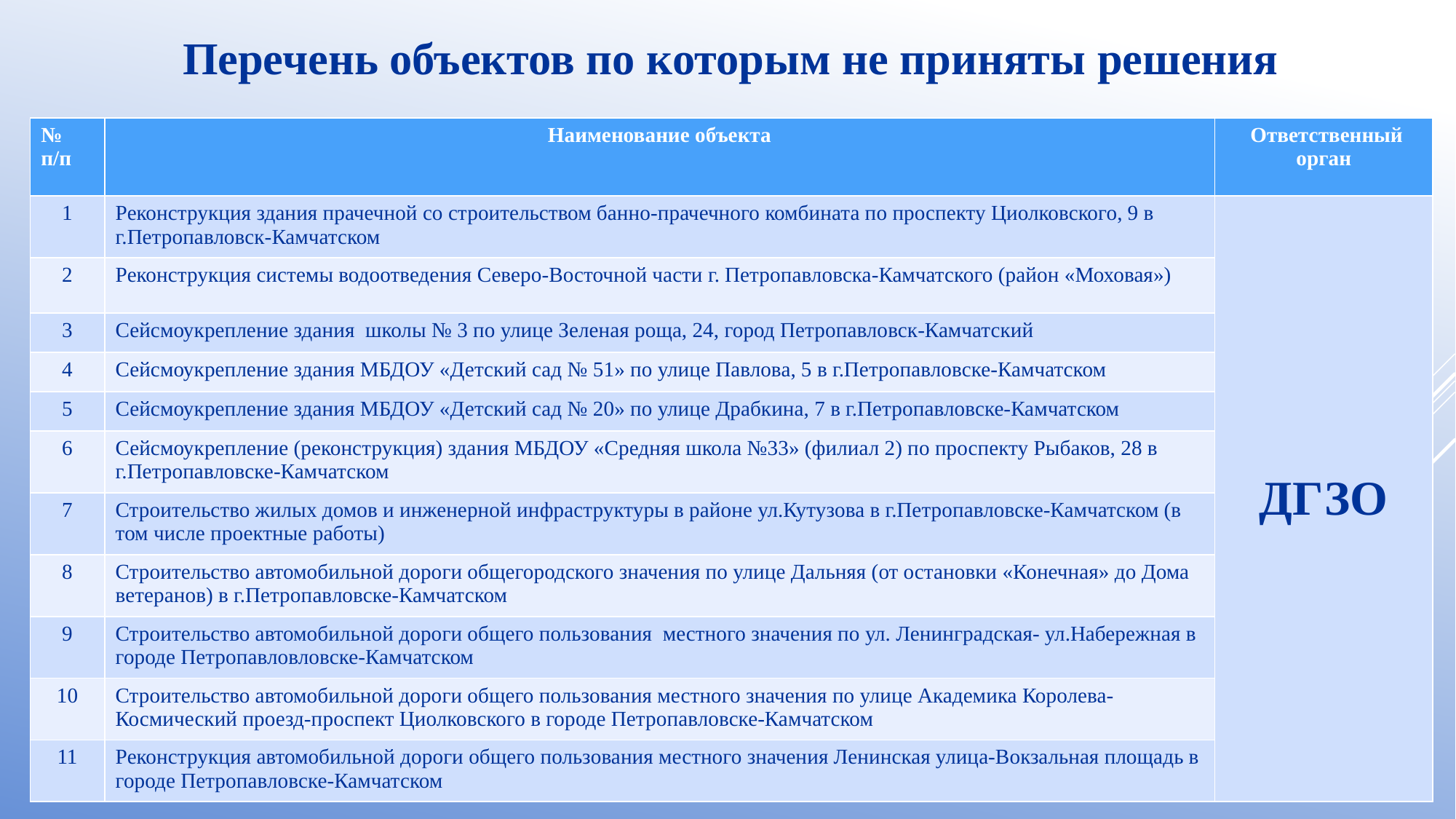

Перечень объектов по которым не приняты решения
| № п/п | Наименование объекта | Ответственный орган |
| --- | --- | --- |
| 1 | Реконструкция здания прачечной со строительством банно-прачечного комбината по проспекту Циолковского, 9 в г.Петропавловск-Камчатском | ДГЗО |
| 2 | Реконструкция системы водоотведения Северо-Восточной части г. Петропавловска-Камчатского (район «Моховая») |  |
| 3 | Сейсмоукрепление здания школы № 3 по улице Зеленая роща, 24, город Петропавловск-Камчатский |  |
| 4 | Сейсмоукрепление здания МБДОУ «Детский сад № 51» по улице Павлова, 5 в г.Петропавловске-Камчатском |  |
| 5 | Сейсмоукрепление здания МБДОУ «Детский сад № 20» по улице Драбкина, 7 в г.Петропавловске-Камчатском |  |
| 6 | Сейсмоукрепление (реконструкция) здания МБДОУ «Средняя школа №33» (филиал 2) по проспекту Рыбаков, 28 в г.Петропавловске-Камчатском |  |
| 7 | Строительство жилых домов и инженерной инфраструктуры в районе ул.Кутузова в г.Петропавловске-Камчатском (в том числе проектные работы) |  |
| 8 | Строительство автомобильной дороги общегородского значения по улице Дальняя (от остановки «Конечная» до Дома ветеранов) в г.Петропавловске-Камчатском |  |
| 9 | Строительство автомобильной дороги общего пользования местного значения по ул. Ленинградская- ул.Набережная в городе Петропавловловске-Камчатском |  |
| 10 | Строительство автомобильной дороги общего пользования местного значения по улице Академика Королева-Космический проезд-проспект Циолковского в городе Петропавловске-Камчатском |  |
| 11 | Реконструкция автомобильной дороги общего пользования местного значения Ленинская улица-Вокзальная площадь в городе Петропавловске-Камчатском |  |